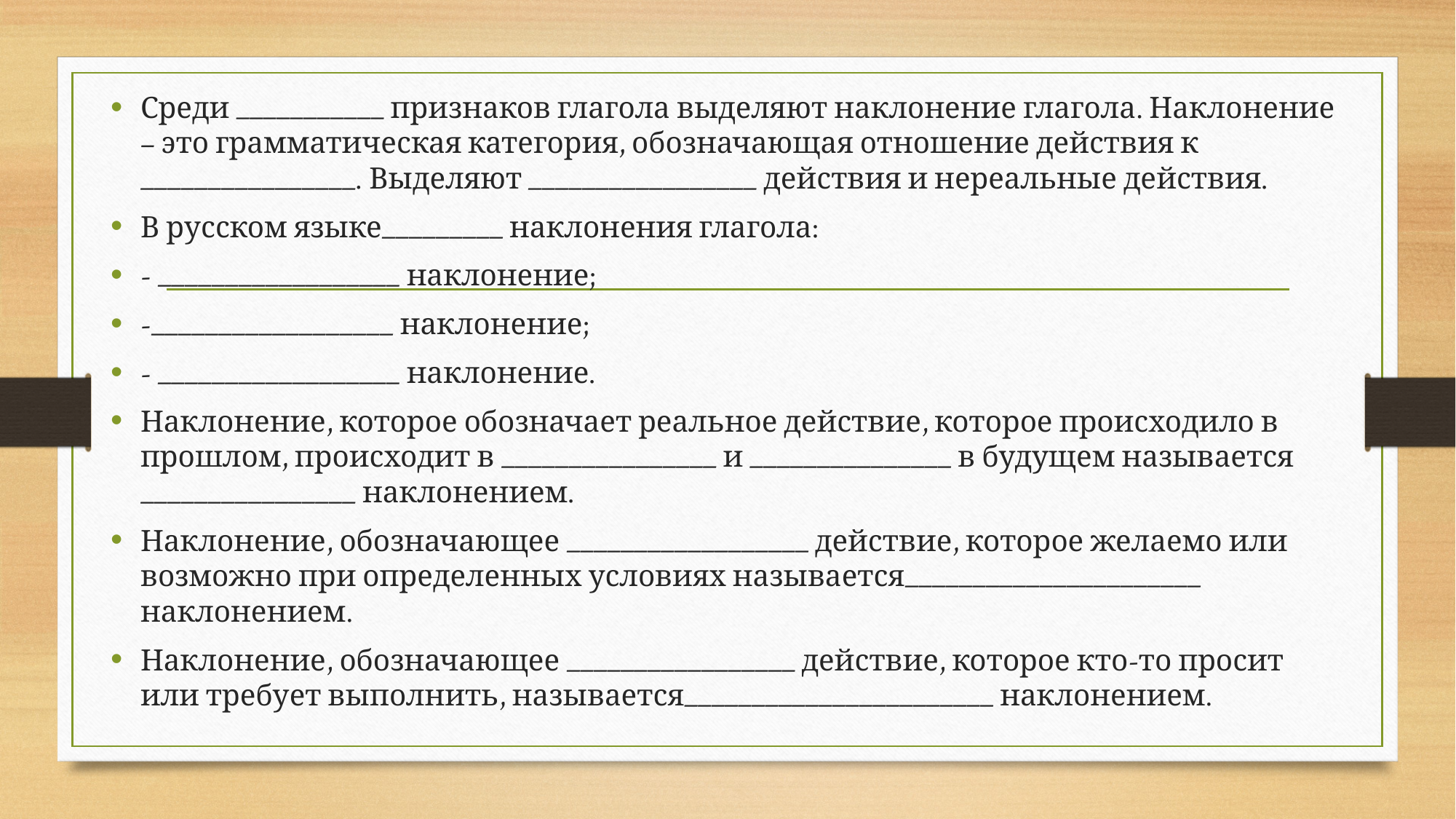

Среди ___________ признаков глагола выделяют наклонение глагола. Наклонение – это грамматическая категория, обозначающая отношение действия к ________________. Выделяют _________________ действия и нереальные действия.
В русском языке_________ наклонения глагола:
- __________________ наклонение;
-__________________ наклонение;
- __________________ наклонение.
Наклонение, которое обозначает реальное действие, которое происходило в прошлом, происходит в ________________ и _______________ в будущем называется ________________ наклонением.
Наклонение, обозначающее __________________ действие, которое желаемо или возможно при определенных условиях называется______________________ наклонением.
Наклонение, обозначающее _________________ действие, которое кто-то просит или требует выполнить, называется_______________________ наклонением.